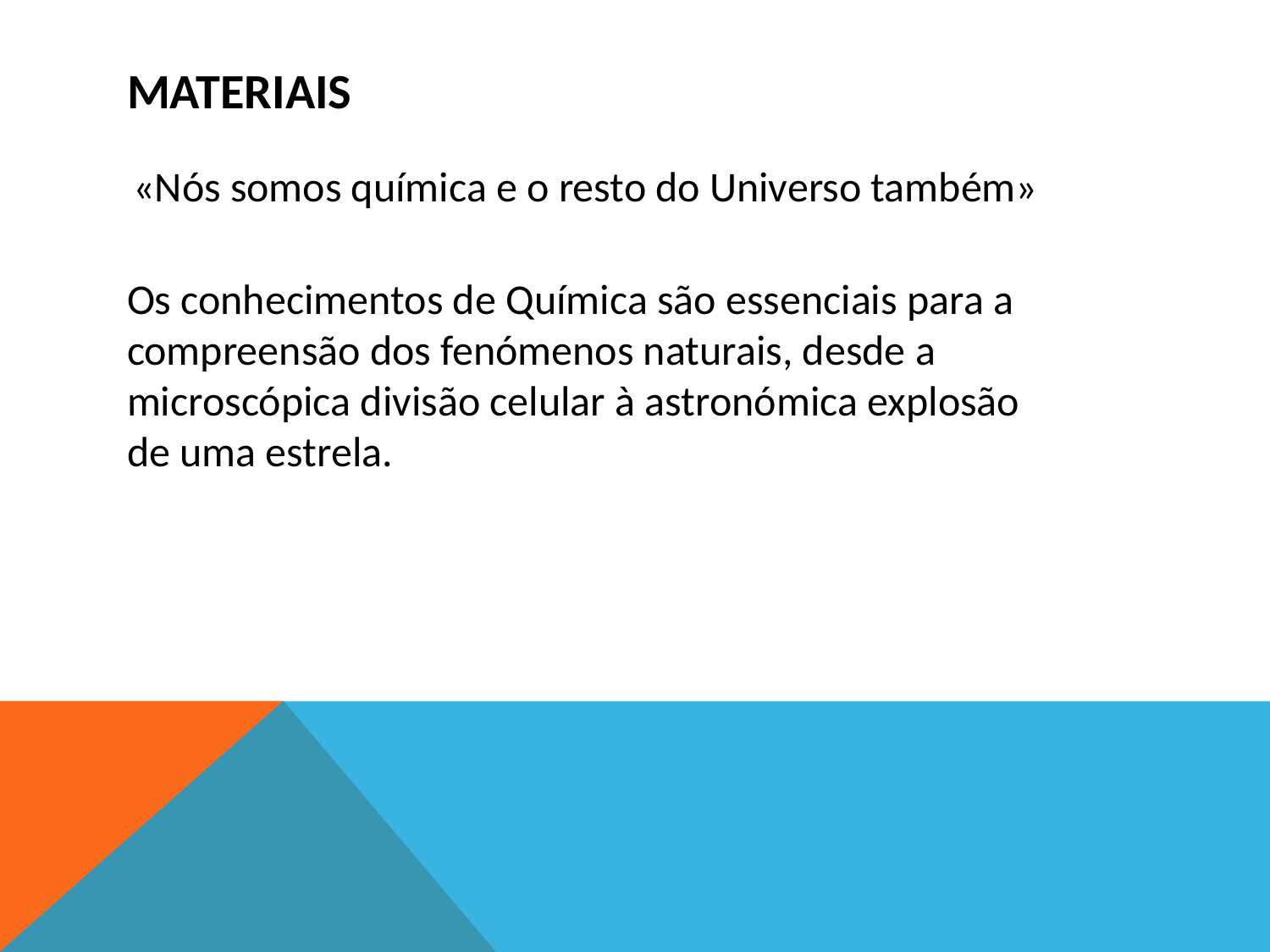

# Materiais
 «Nós somos química e o resto do Universo também»

Os conhecimentos de Química são essenciais para a compreensão dos fenómenos naturais, desde a microscópica divisão celular à astronómica explosão
de uma estrela.